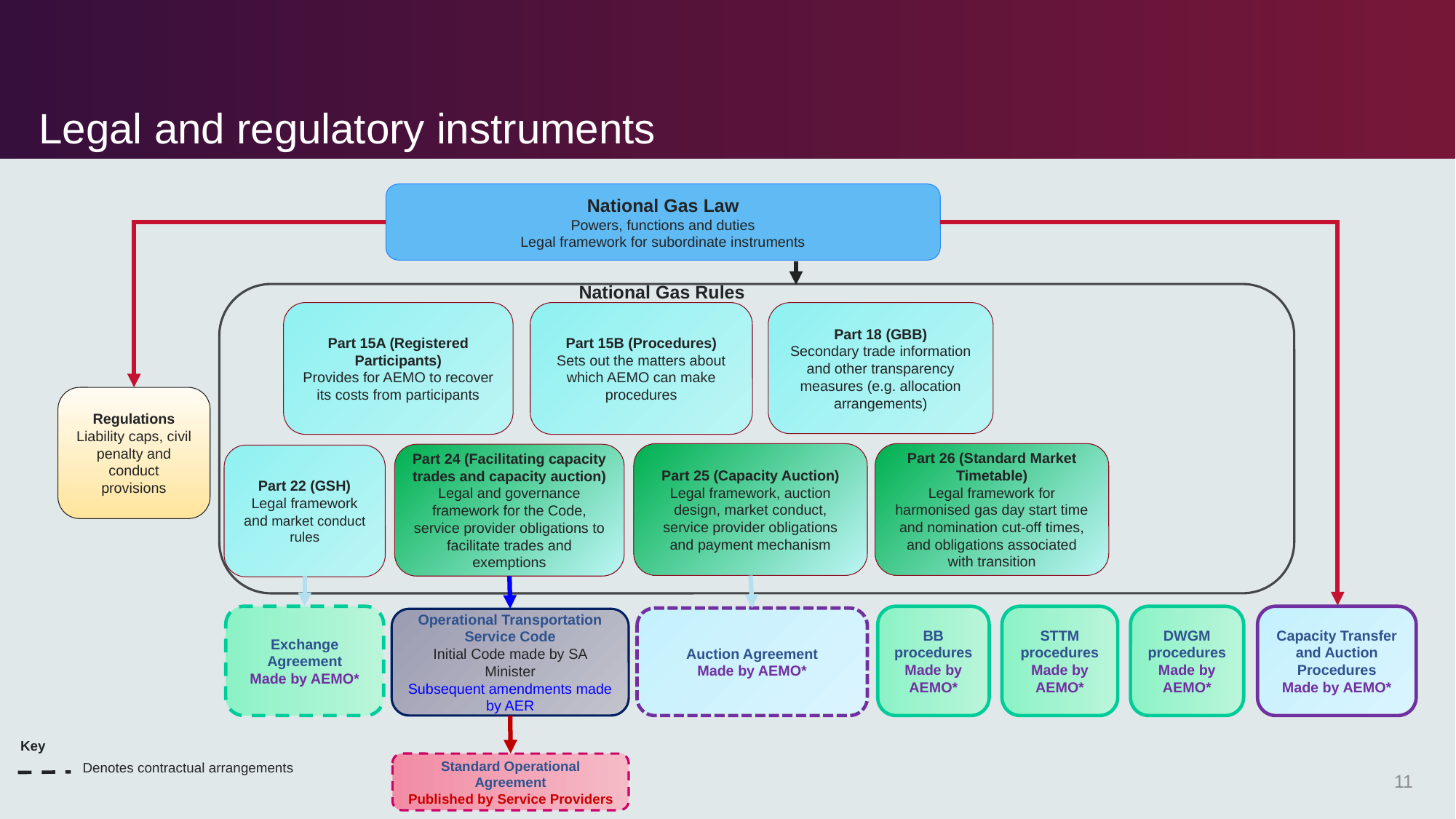

# Legal and regulatory instruments
National Gas Law
Powers, functions and duties
Legal framework for subordinate instruments
National Gas Rules

Part 15A (Registered Participants)
Provides for AEMO to recover its costs from participants
Part 18 (GBB)
Secondary trade information and other transparency measures (e.g. allocation arrangements)
Part 15B (Procedures)
Sets out the matters about which AEMO can make procedures

Regulations
Liability caps, civil penalty and conduct provisions

Part 25 (Capacity Auction)
Legal framework, auction design, market conduct, service provider obligations and payment mechanism
Part 26 (Standard Market Timetable)
Legal framework for harmonised gas day start time and nomination cut-off times, and obligations associated with transition
Part 24 (Facilitating capacity trades and capacity auction)
Legal and governance framework for the Code, service provider obligations to facilitate trades and exemptions
Part 22 (GSH)
Legal framework and market conduct rules
Exchange Agreement
Made by AEMO*
BB procedures
Made by AEMO*
STTM procedures
Made by AEMO*
DWGM procedures
Made by AEMO*
Capacity Transfer and Auction Procedures
Made by AEMO*
Auction Agreement
Made by AEMO*
Operational Transportation Service Code
Initial Code made by SA Minister
Subsequent amendments made by AER
Key
Denotes contractual arrangements
Standard Operational Agreement
Published by Service Providers
11